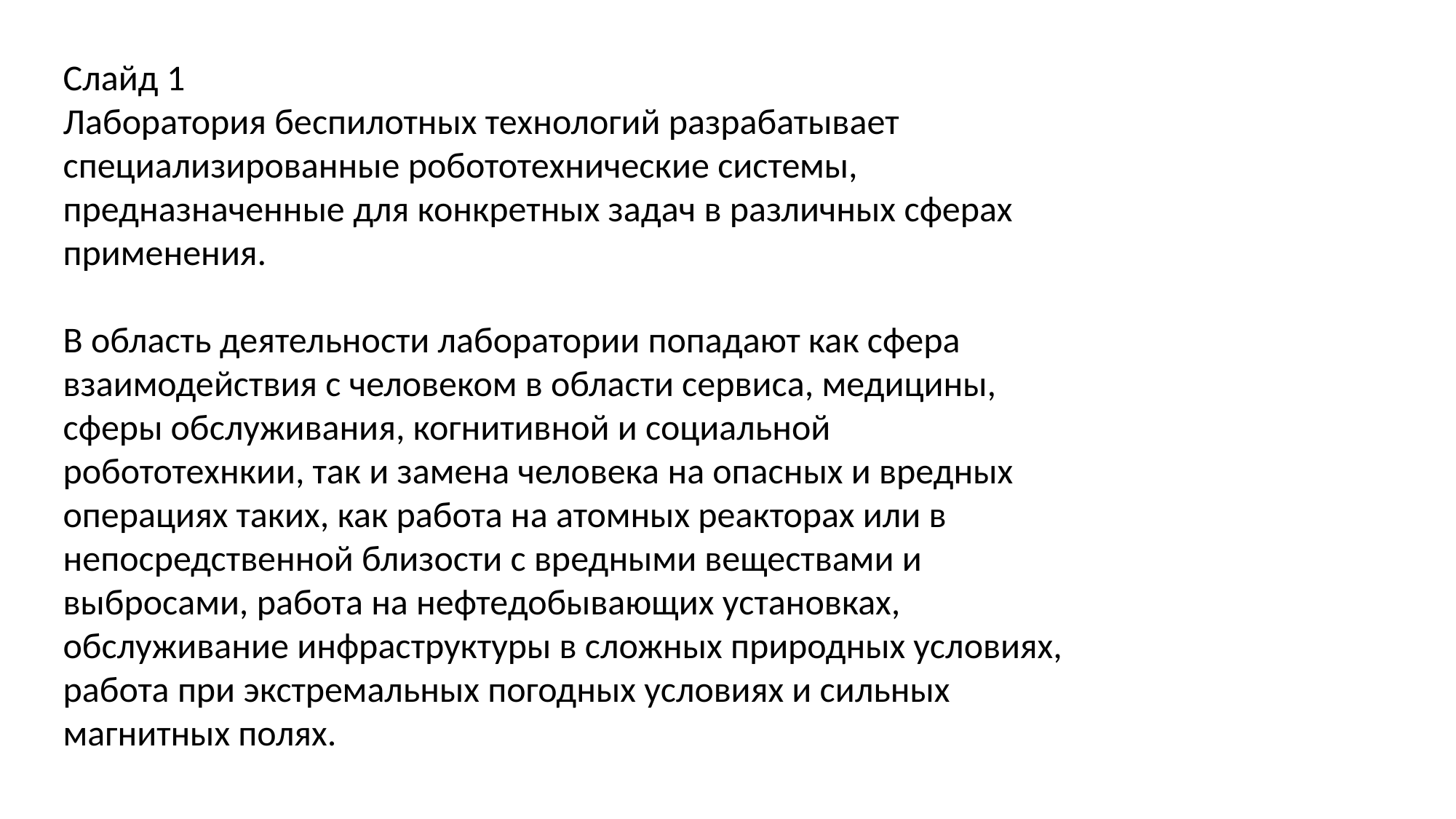

Слайд 1
Лаборатория беспилотных технологий разрабатывает специализированные робототехнические системы, предназначенные для конкретных задач в различных сферах применения.

В область деятельности лаборатории попадают как сфера взаимодействия с человеком в области сервиса, медицины, сферы обслуживания, когнитивной и социальной робототехнкии, так и замена человека на опасных и вредных операциях таких, как работа на атомных реакторах или в непосредственной близости с вредными веществами и выбросами, работа на нефтедобывающих установках, обслуживание инфраструктуры в сложных природных условиях, работа при экстремальных погодных условиях и сильных магнитных полях.